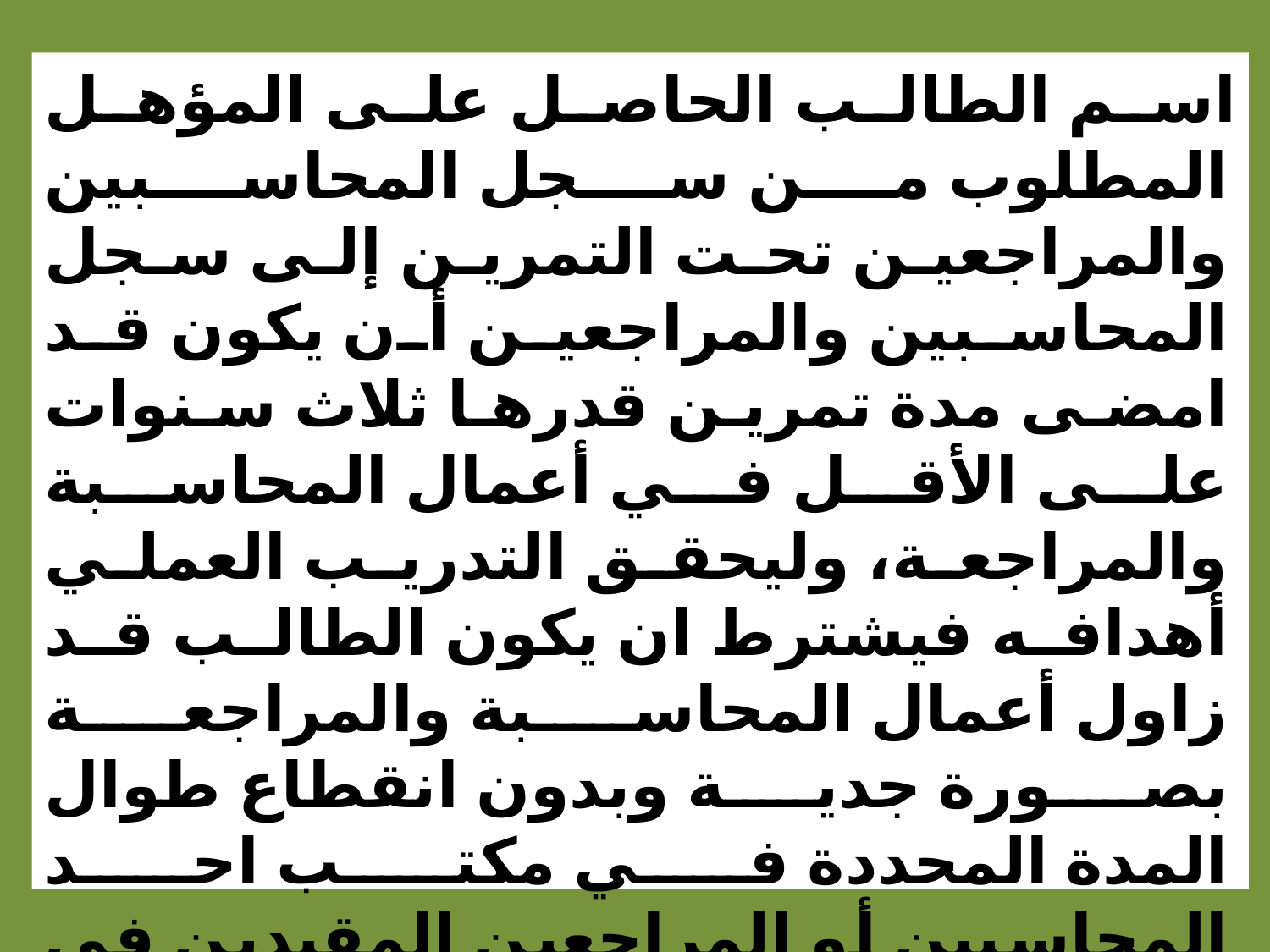

اسم الطالب الحاصل على المؤهل المطلوب من سجل المحاسبين والمراجعين تحت التمرين إلى سجل المحاسبين والمراجعين أن يكون قد امضى مدة تمرين قدرها ثلاث سنوات على الأقل في أعمال المحاسبة والمراجعة، وليحقق التدريب العملي أهدافه فيشترط ان يكون الطالب قد زاول أعمال المحاسبة والمراجعة بصورة جدية وبدون انقطاع طوال المدة المحددة في مكتب احد المحاسبين أو المراجعين المقيدين في السجل وأن يعتمد التمرين شهادة من المحاسب أو المراجع الذي قضى الطالب مدة التمرين بمكتبه .